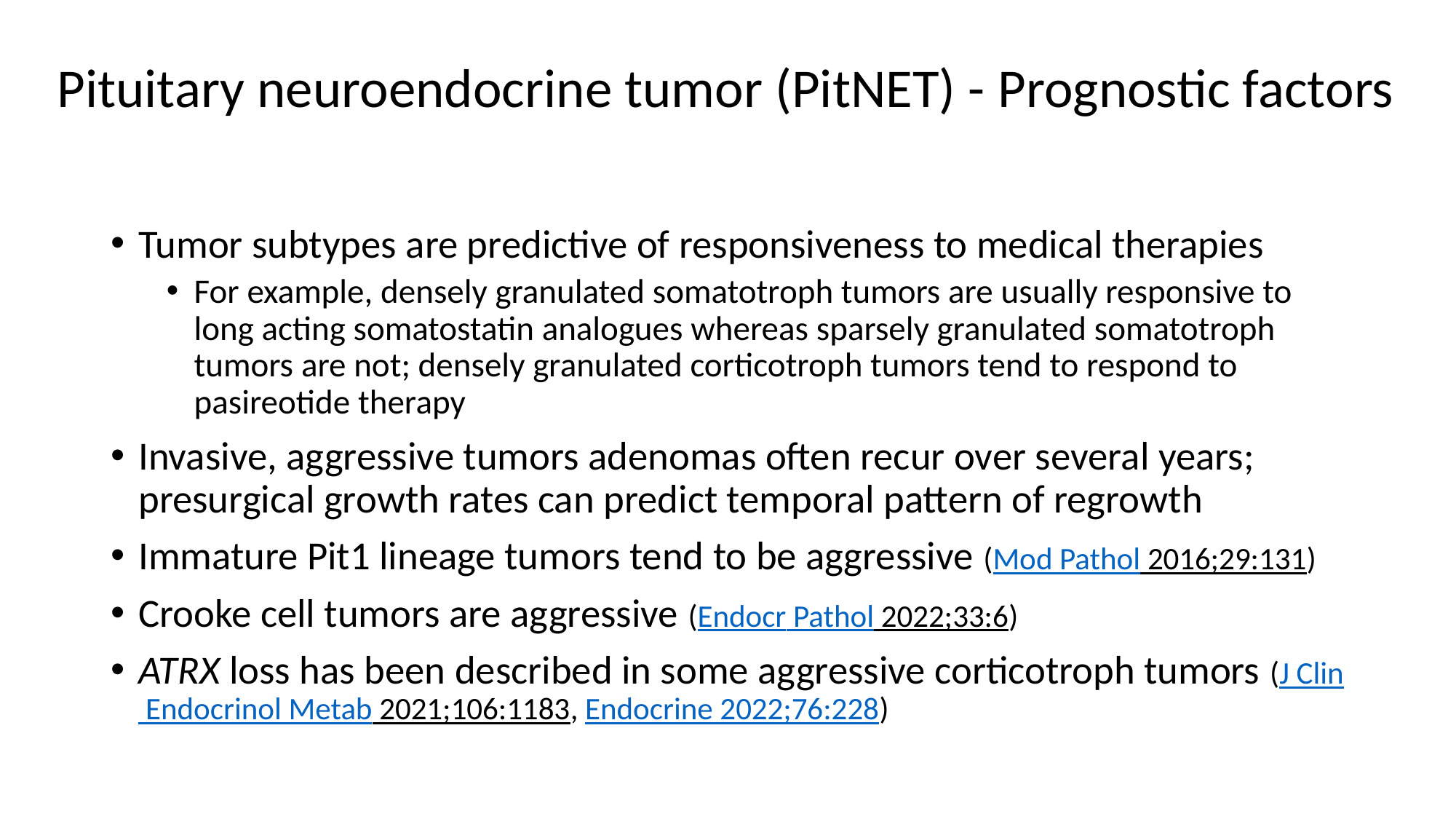

# Pituitary neuroendocrine tumor (PitNET) - Prognostic factors
Tumor subtypes are predictive of responsiveness to medical therapies
For example, densely granulated somatotroph tumors are usually responsive to long acting somatostatin analogues whereas sparsely granulated somatotroph tumors are not; densely granulated corticotroph tumors tend to respond to pasireotide therapy
Invasive, aggressive tumors adenomas often recur over several years; presurgical growth rates can predict temporal pattern of regrowth
Immature Pit1 lineage tumors tend to be aggressive (Mod Pathol 2016;29:131)
Crooke cell tumors are aggressive (Endocr Pathol 2022;33:6)
ATRX loss has been described in some aggressive corticotroph tumors (J Clin Endocrinol Metab 2021;106:1183, Endocrine 2022;76:228)